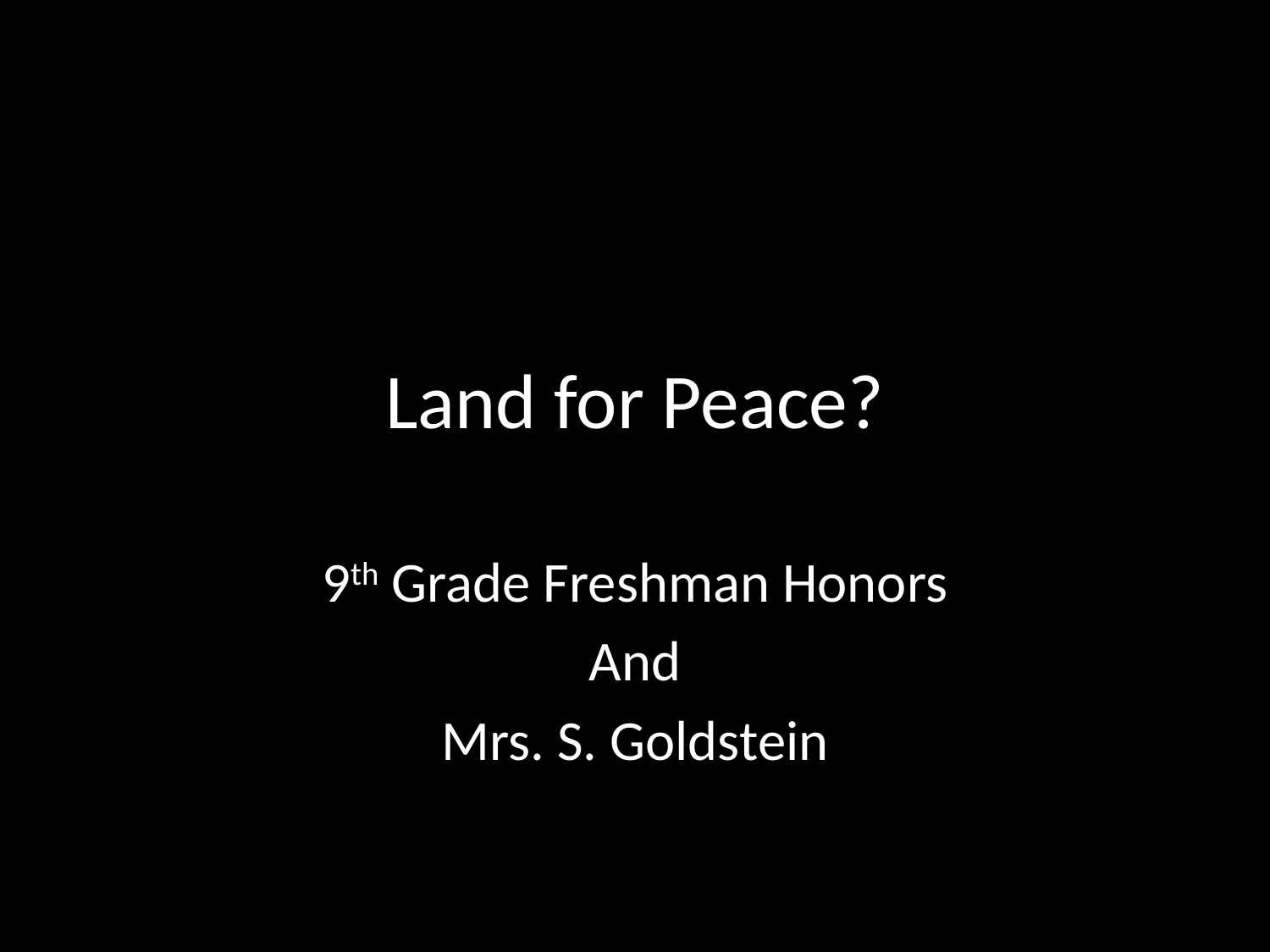

# Land for Peace?
9th Grade Freshman Honors
And
Mrs. S. Goldstein